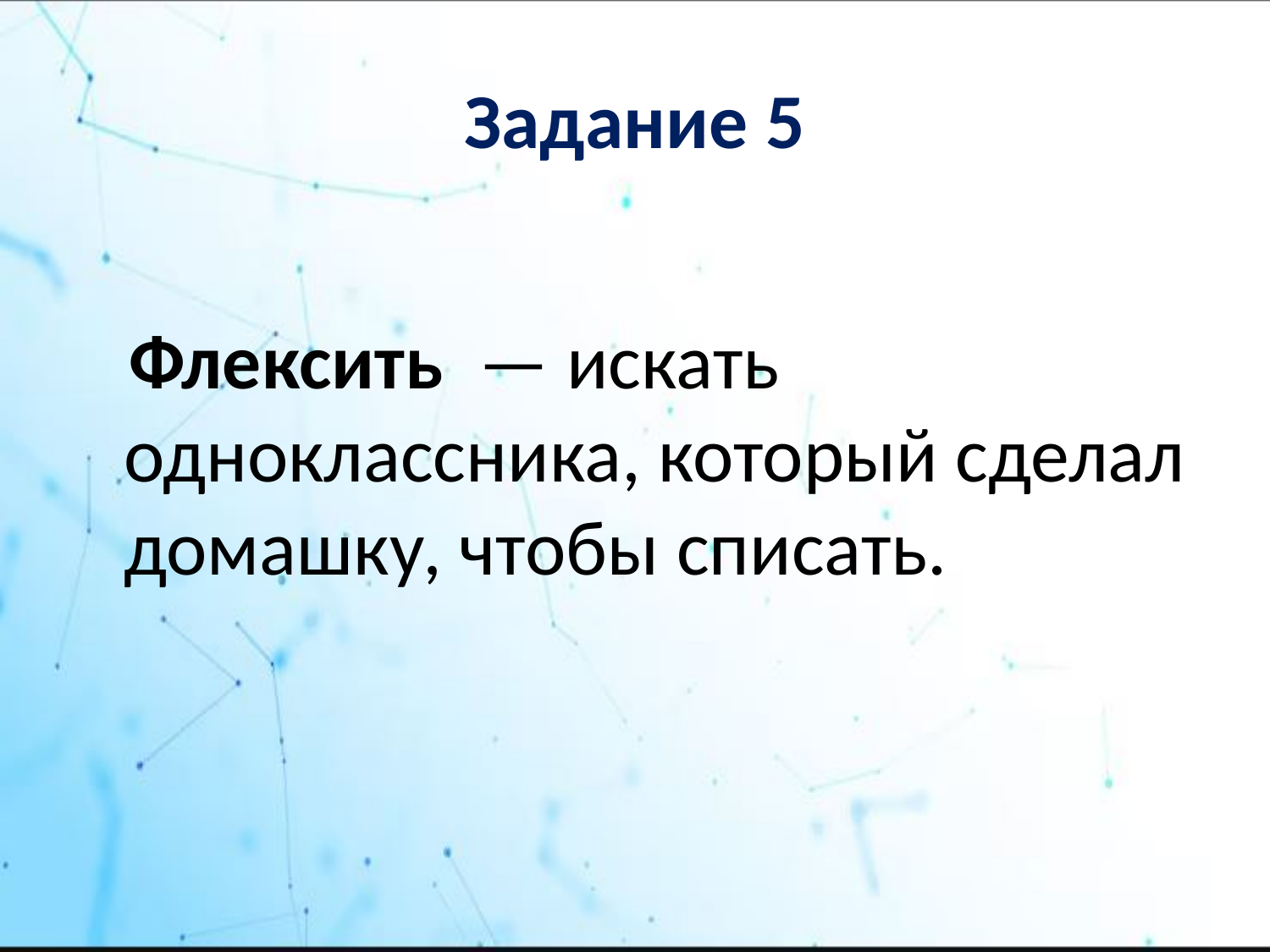

# Задание 5

   Флексить  — искать одноклассника, который сделал домашку, чтобы списать.